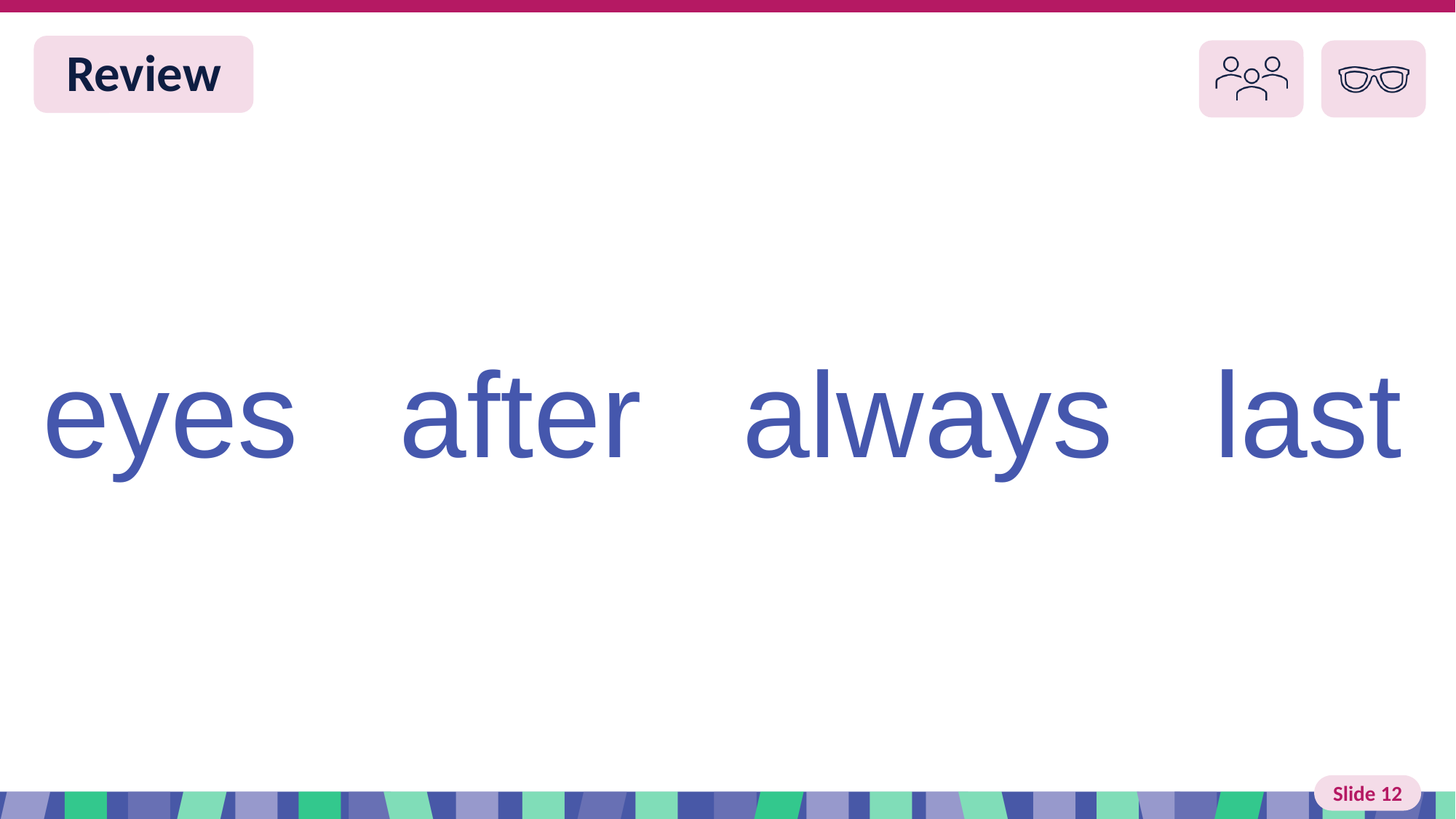

Slide 12 Review You do
eyes   after   always   last